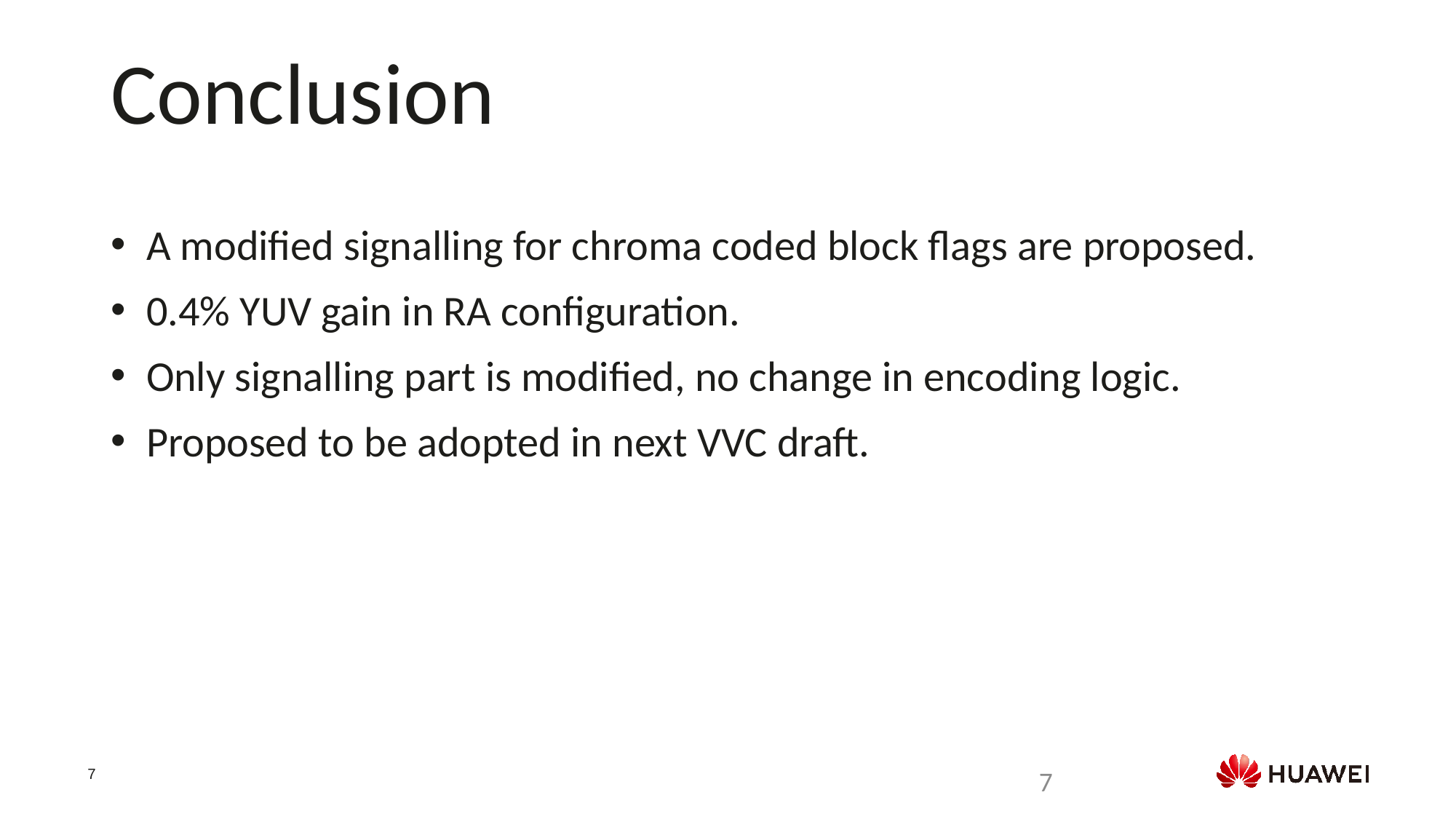

# Conclusion
A modified signalling for chroma coded block flags are proposed.
0.4% YUV gain in RA configuration.
Only signalling part is modified, no change in encoding logic.
Proposed to be adopted in next VVC draft.
7